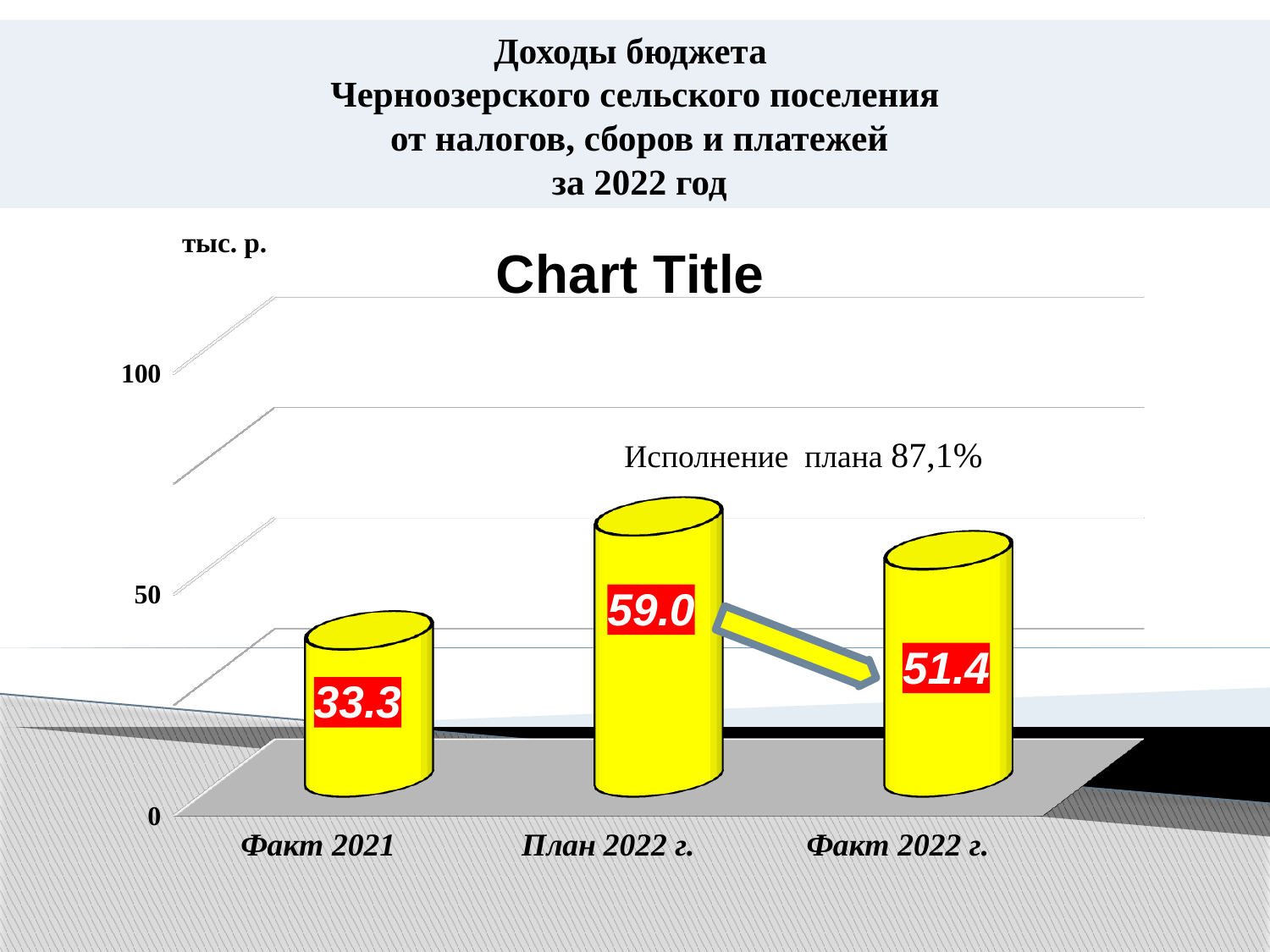

# Доходы бюджета Черноозерского сельского поселения от налогов, сборов и платежей за 2022 год

[unsupported chart]

[unsupported chart]

тыс. р.
Исполнение  плана 87,1%